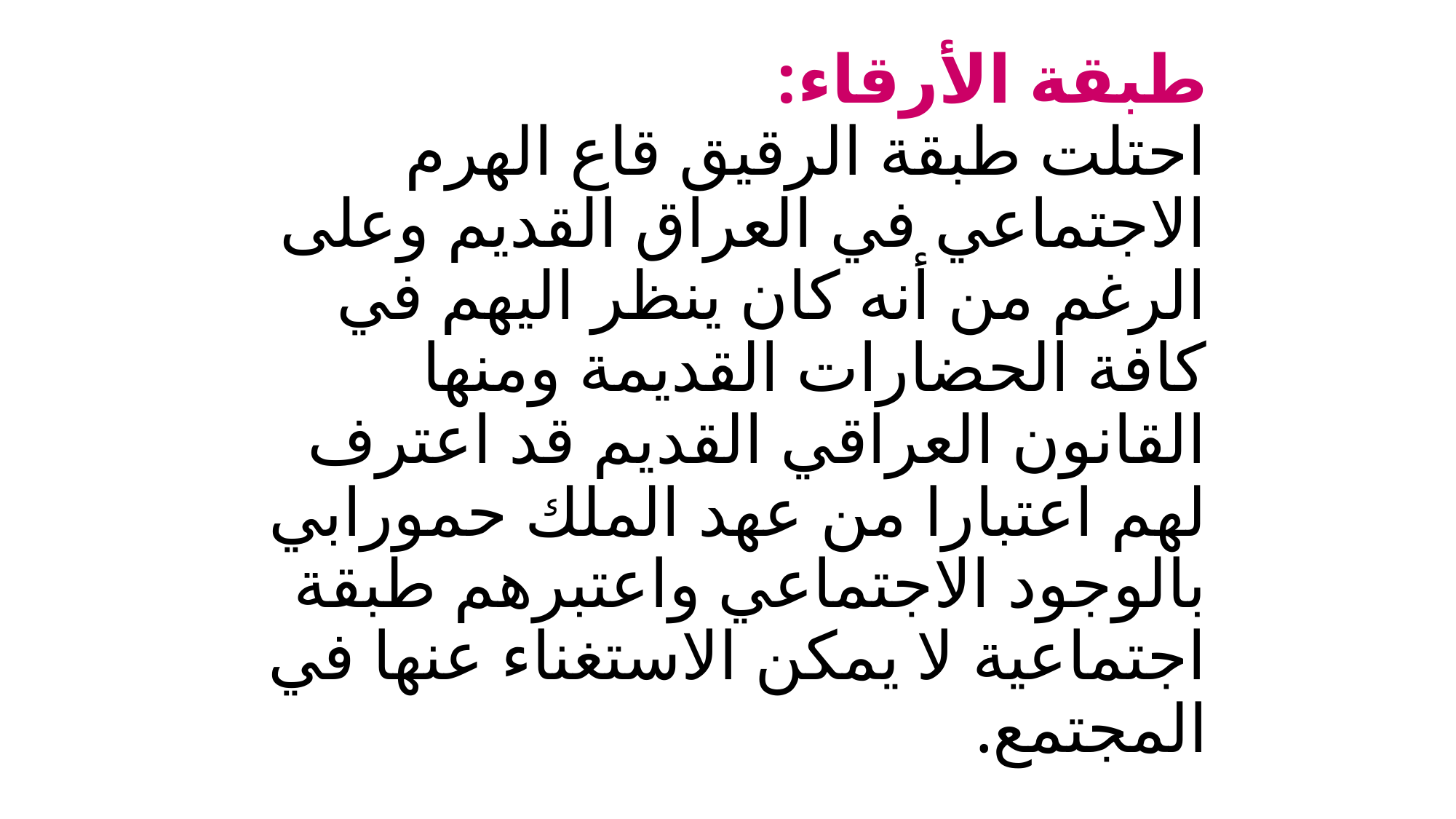

# طبقة الأرقاء: احتلت طبقة الرقيق قاع الهرم الاجتماعي في العراق القديم وعلى الرغم من أنه كان ينظر اليهم في كافة الحضارات القديمة ومنها القانون العراقي القديم قد اعترف لهم اعتبارا من عهد الملك حمورابي بالوجود الاجتماعي واعتبرهم طبقة اجتماعية لا يمكن الاستغناء عنها في المجتمع.